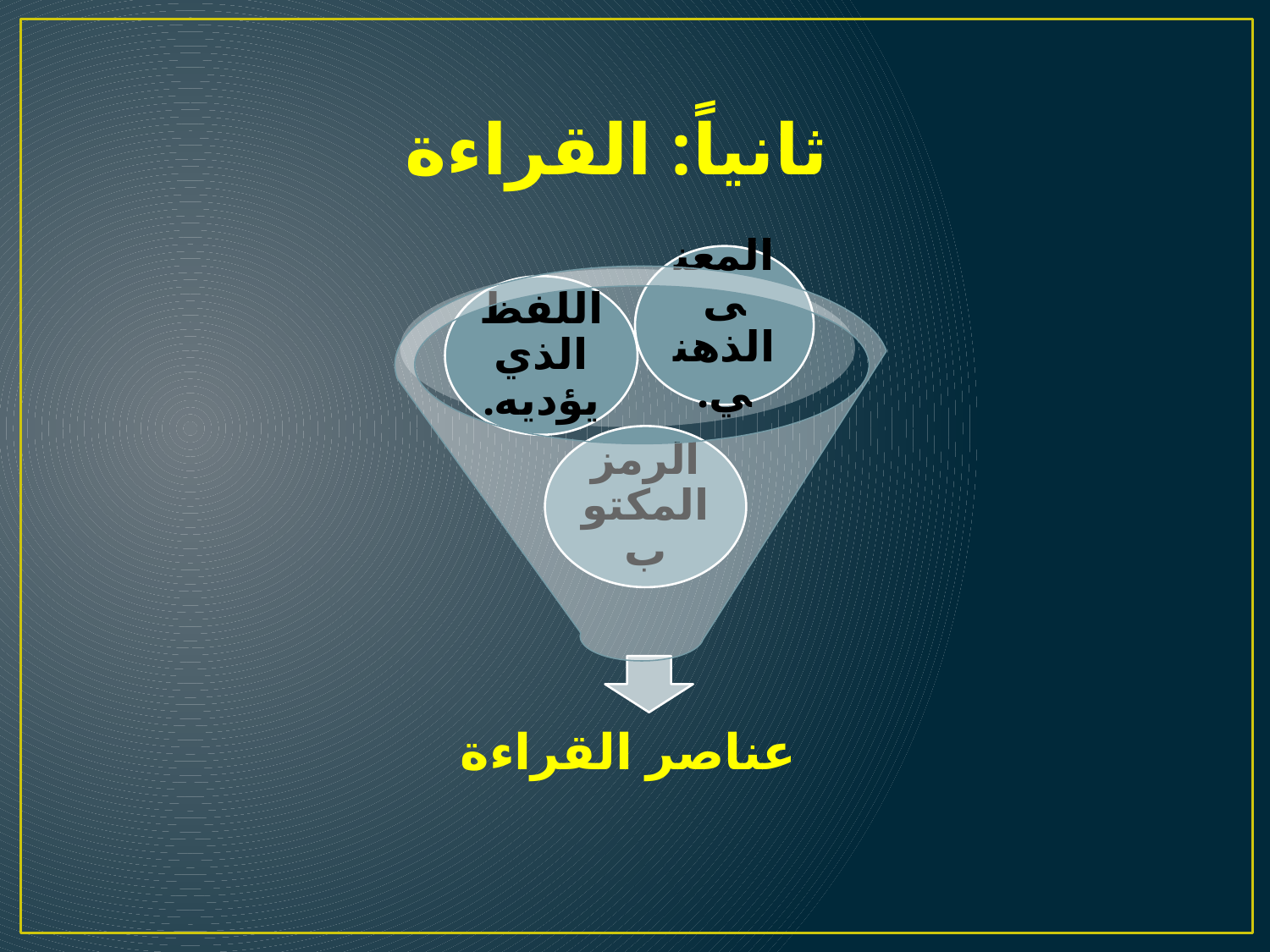

# ثانياً: القراءة

عناصر القراءة
الرمز المكتوب
اللفظ الذي يؤديه.
المعنى الذهني.